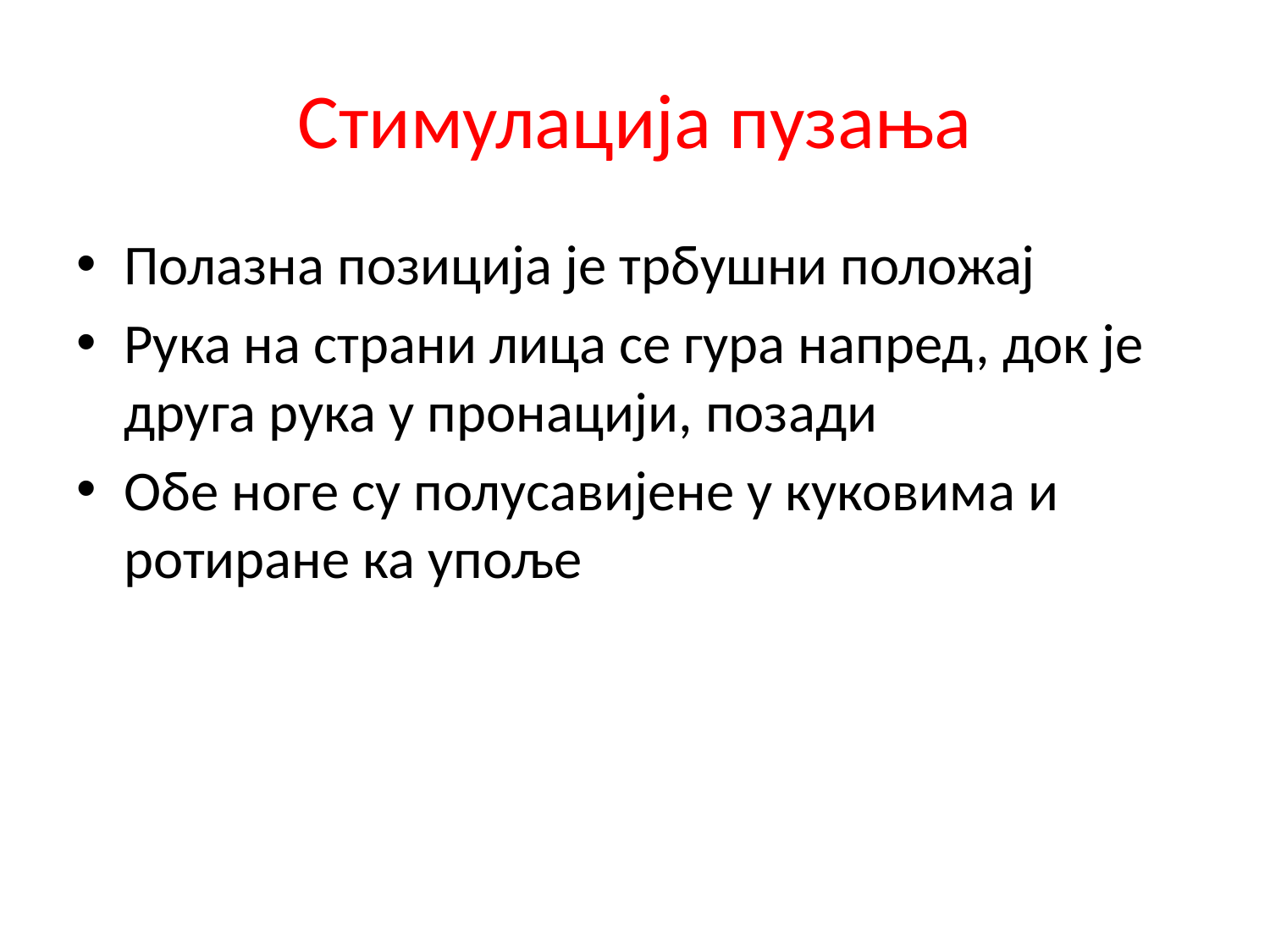

# Стимулација пузања
Полазна позиција је трбушни положај
Рука на страни лица се гура напред, док је друга рука у пронацији, позади
Обе ноге су полусавијене у куковима и ротиране ка упоље